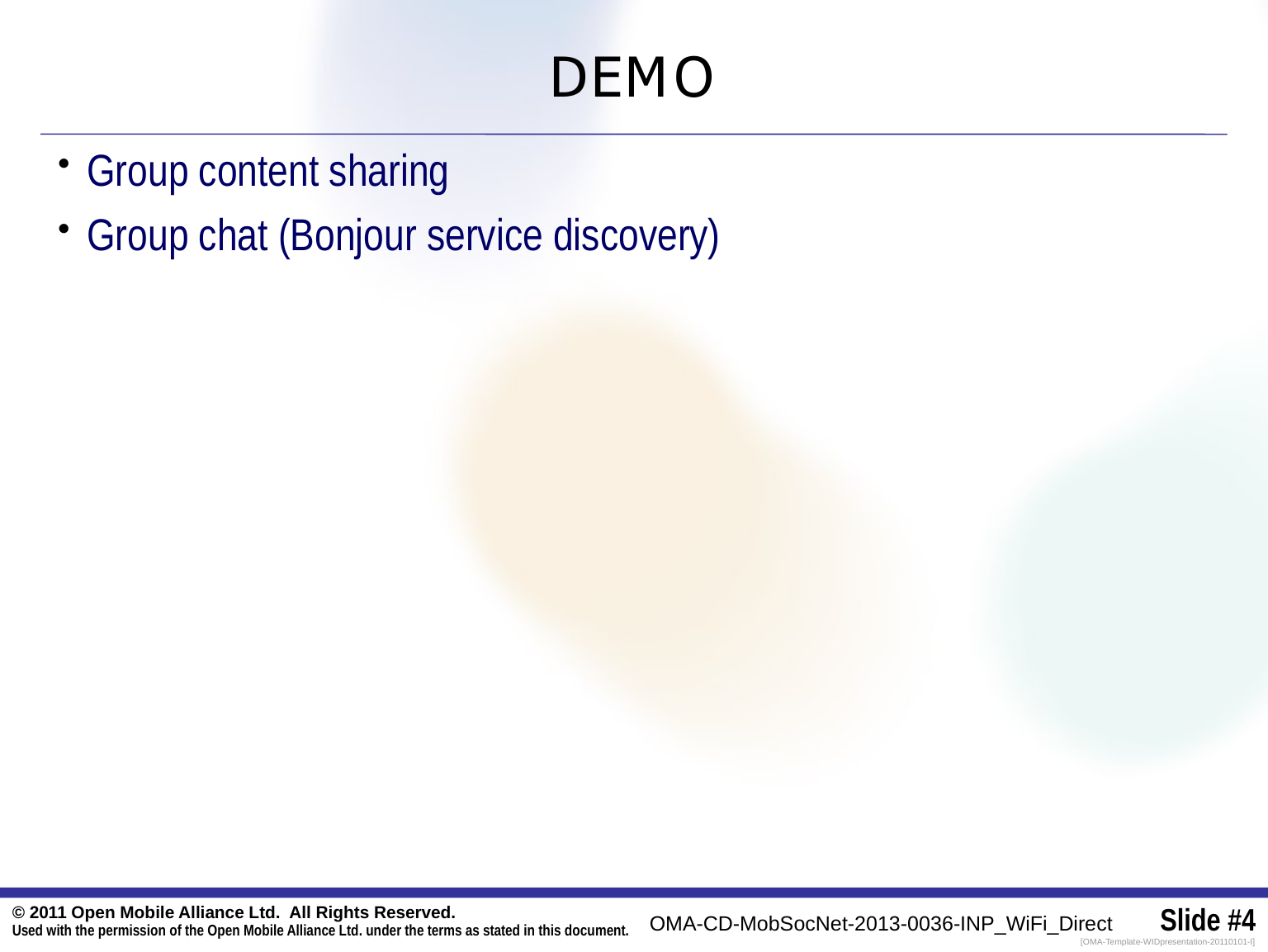

# DEMO
Group content sharing
Group chat (Bonjour service discovery)